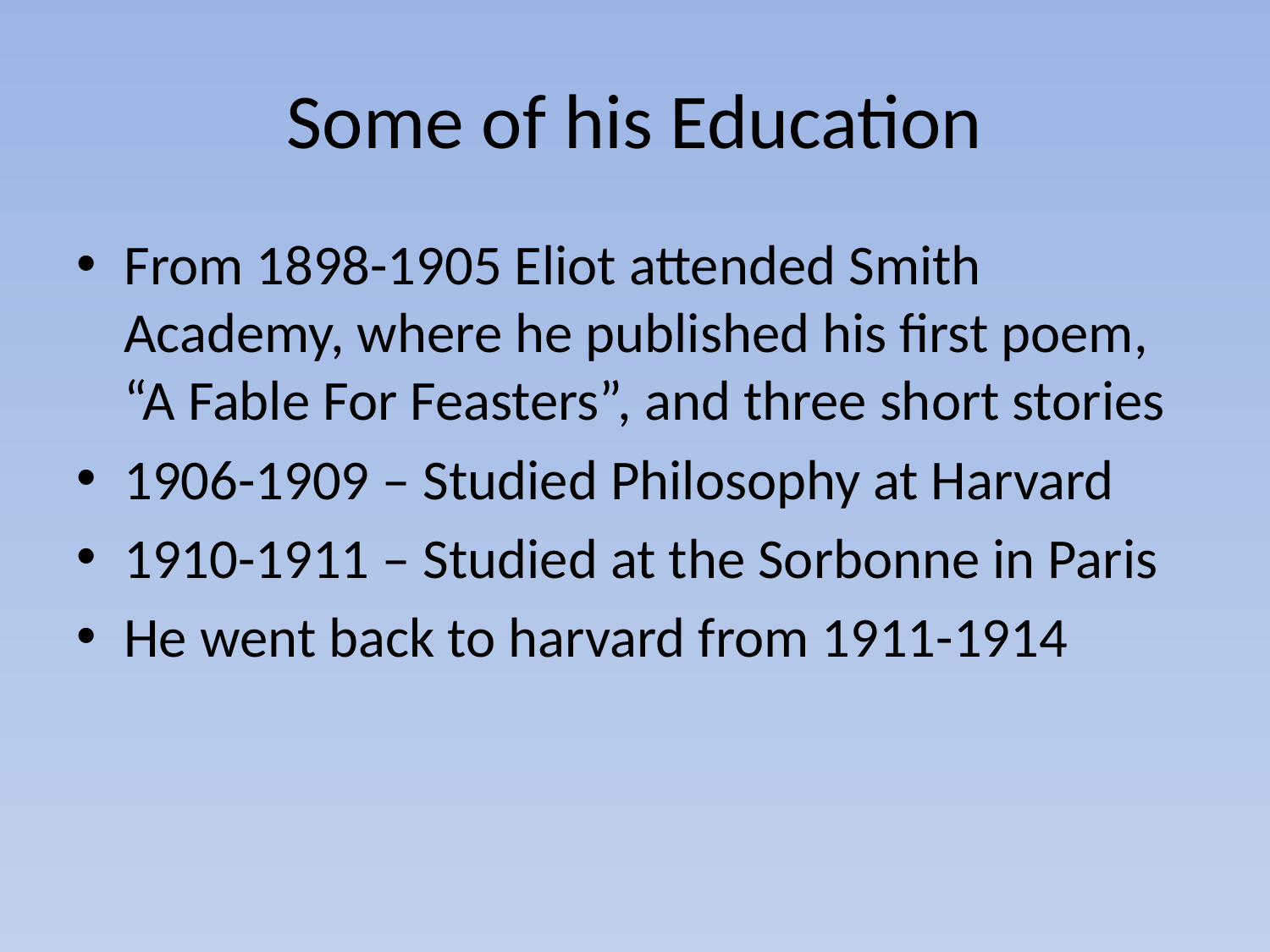

# Some of his Education
From 1898-1905 Eliot attended Smith Academy, where he published his first poem, “A Fable For Feasters”, and three short stories
1906-1909 – Studied Philosophy at Harvard
1910-1911 – Studied at the Sorbonne in Paris
He went back to harvard from 1911-1914